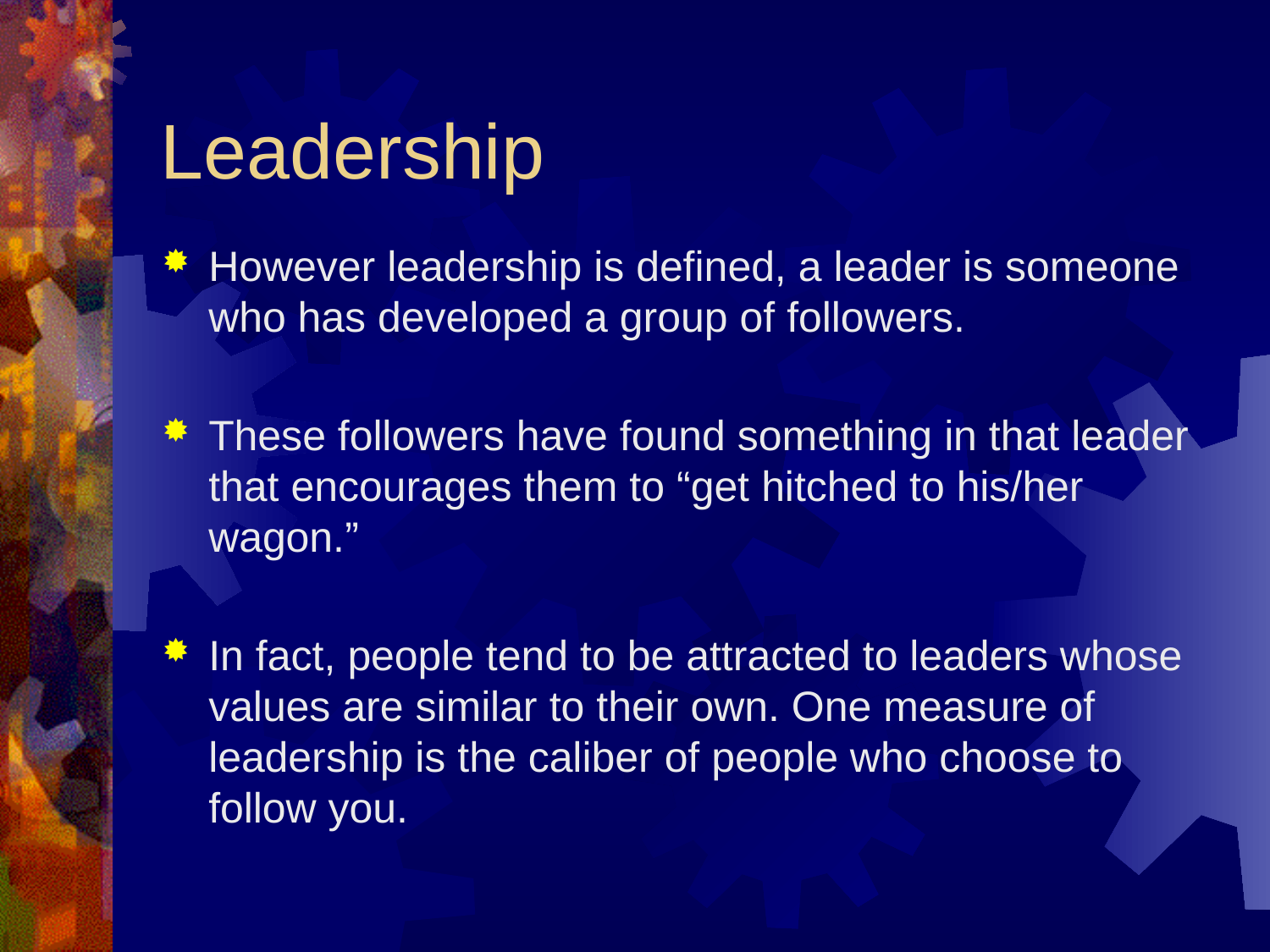

# Leadership
However leadership is defined, a leader is someone who has developed a group of followers.

These followers have found something in that leader that encourages them to “get hitched to his/her wagon.”

In fact, people tend to be attracted to leaders whose values are similar to their own. One measure of leadership is the caliber of people who choose to follow you.